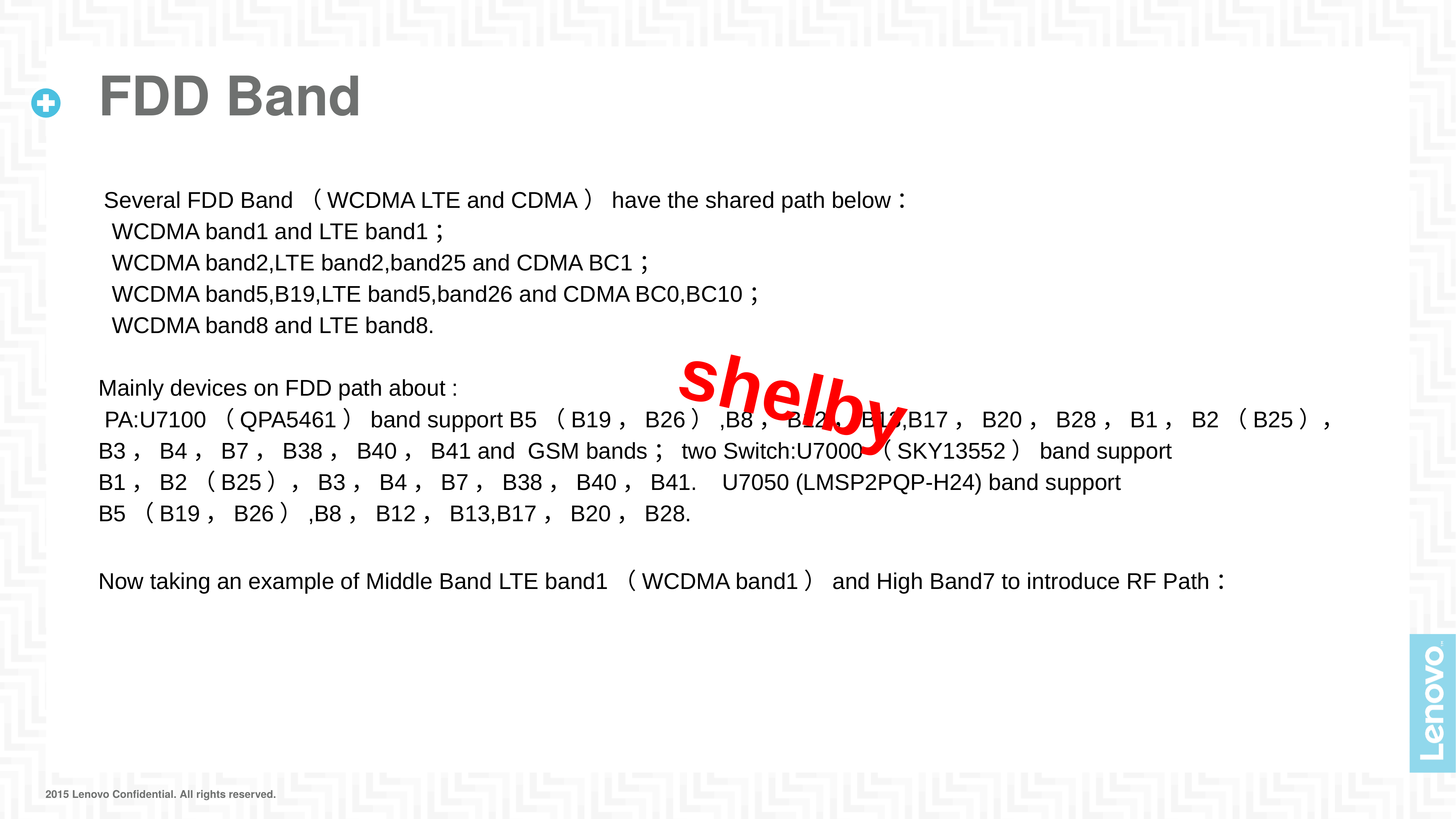

# FDD Band
 Several FDD Band（WCDMA LTE and CDMA）have the shared path below：
WCDMA band1 and LTE band1；
WCDMA band2,LTE band2,band25 and CDMA BC1；
WCDMA band5,B19,LTE band5,band26 and CDMA BC0,BC10；
WCDMA band8 and LTE band8.

Mainly devices on FDD path about :
 PA:U7100（QPA5461）band support B5（B19，B26）,B8，B12，B13,B17，B20，B28，B1，B2（B25），B3，B4，B7，B38，B40，B41 and  GSM bands；two Switch:U7000（SKY13552）band support B1，B2（B25），B3，B4，B7，B38，B40，B41.    U7050 (LMSP2PQP-H24) band support B5（B19，B26）,B8，B12，B13,B17，B20，B28.

Now taking an example of Middle Band LTE band1（WCDMA band1）and High Band7 to introduce RF Path：

shelby